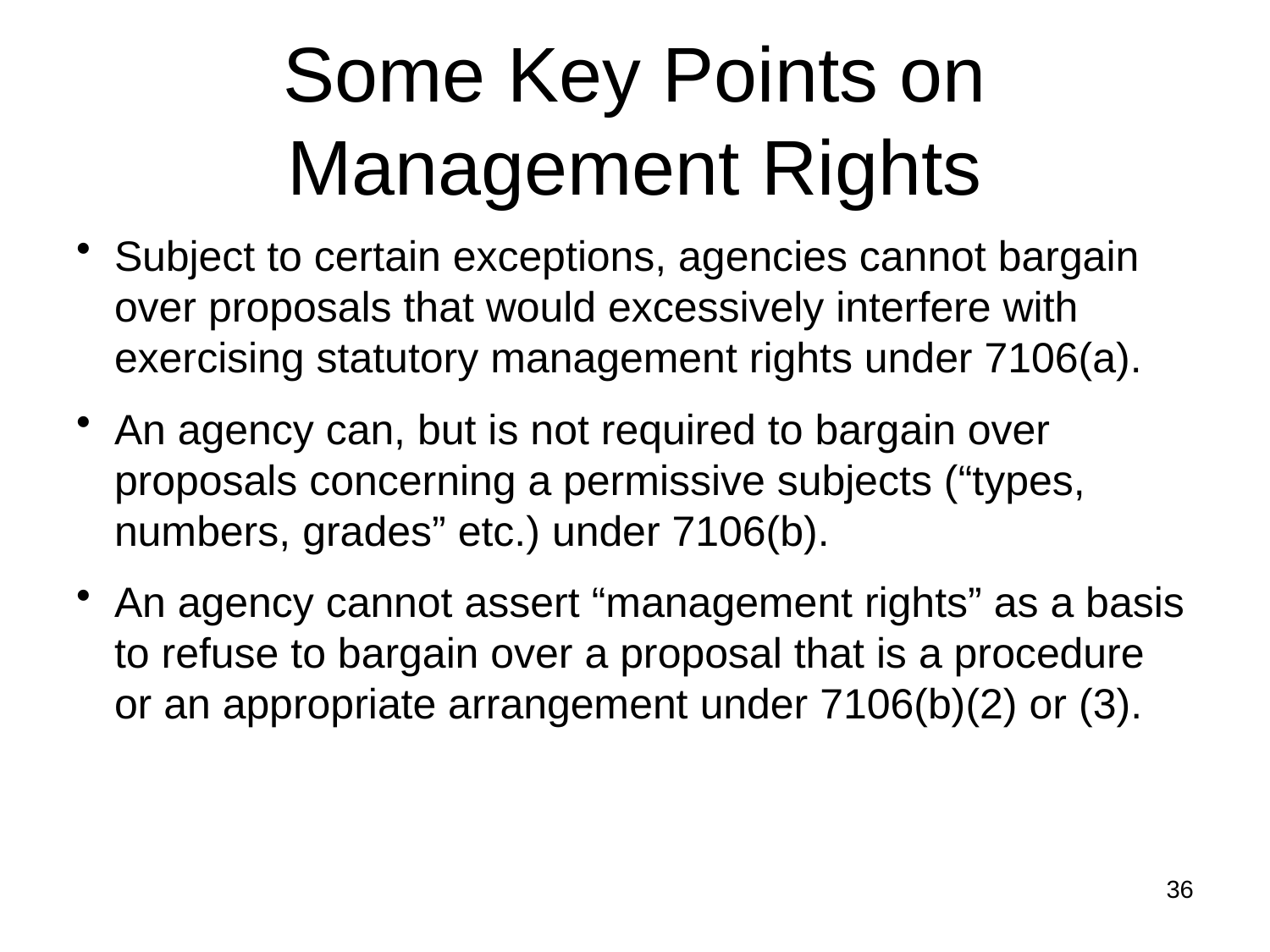

# Some Key Points on Management Rights
Subject to certain exceptions, agencies cannot bargain over proposals that would excessively interfere with exercising statutory management rights under 7106(a).
An agency can, but is not required to bargain over proposals concerning a permissive subjects (“types, numbers, grades” etc.) under 7106(b).
An agency cannot assert “management rights” as a basis to refuse to bargain over a proposal that is a procedure or an appropriate arrangement under 7106(b)(2) or (3).

36